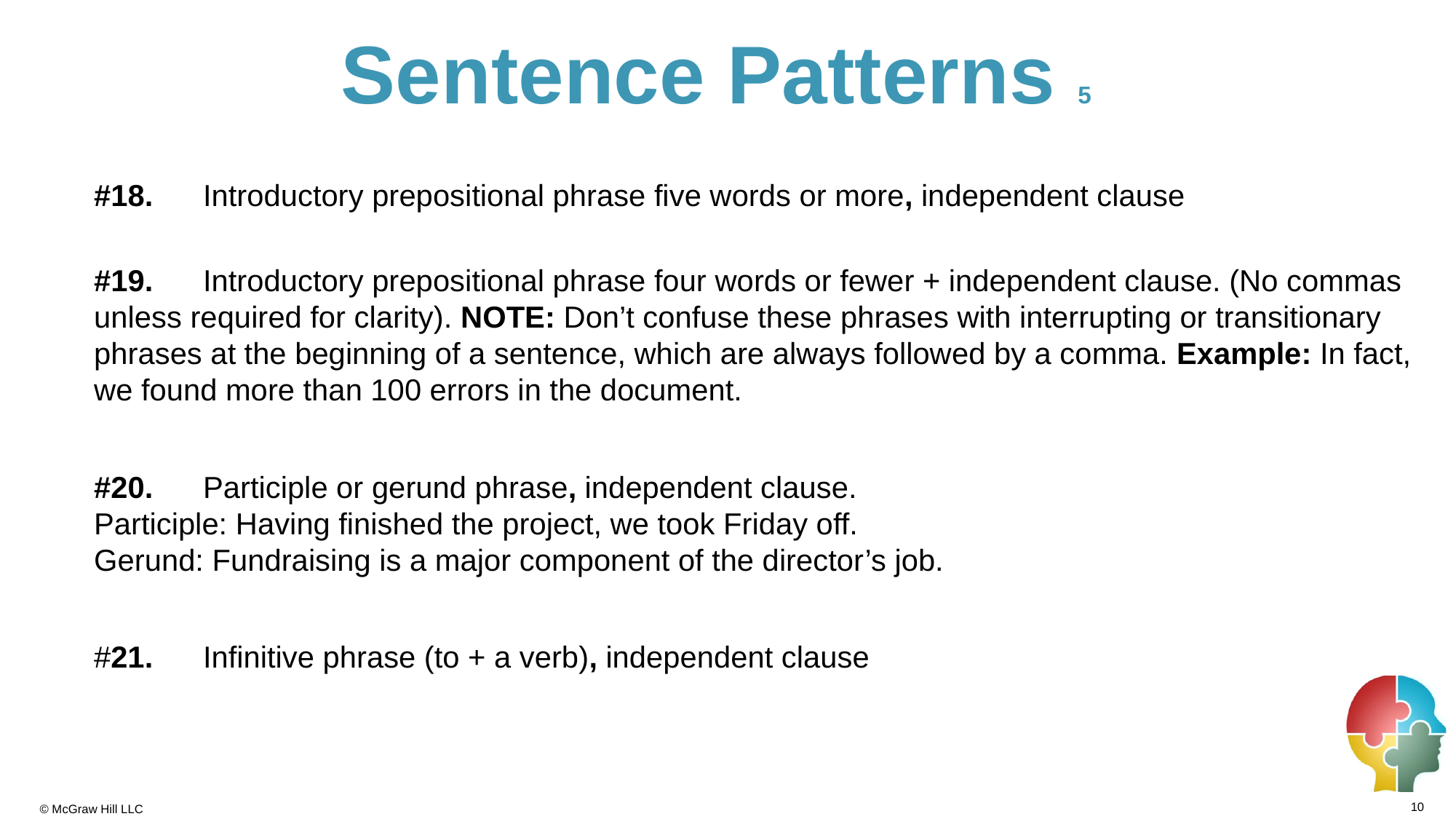

# Sentence Patterns 5
#18. 	Introductory prepositional phrase five words or more, independent clause
#19.  	Introductory prepositional phrase four words or fewer + independent clause. (No commas unless required for clarity). NOTE: Don’t confuse these phrases with interrupting or transitionary phrases at the beginning of a sentence, which are always followed by a comma. Example: In fact, we found more than 100 errors in the document.

#20. 	Participle or gerund phrase, independent clause.
Participle: Having finished the project, we took Friday off.
Gerund: Fundraising is a major component of the director’s job.

#21. 	Infinitive phrase (to + a verb), independent clause
10